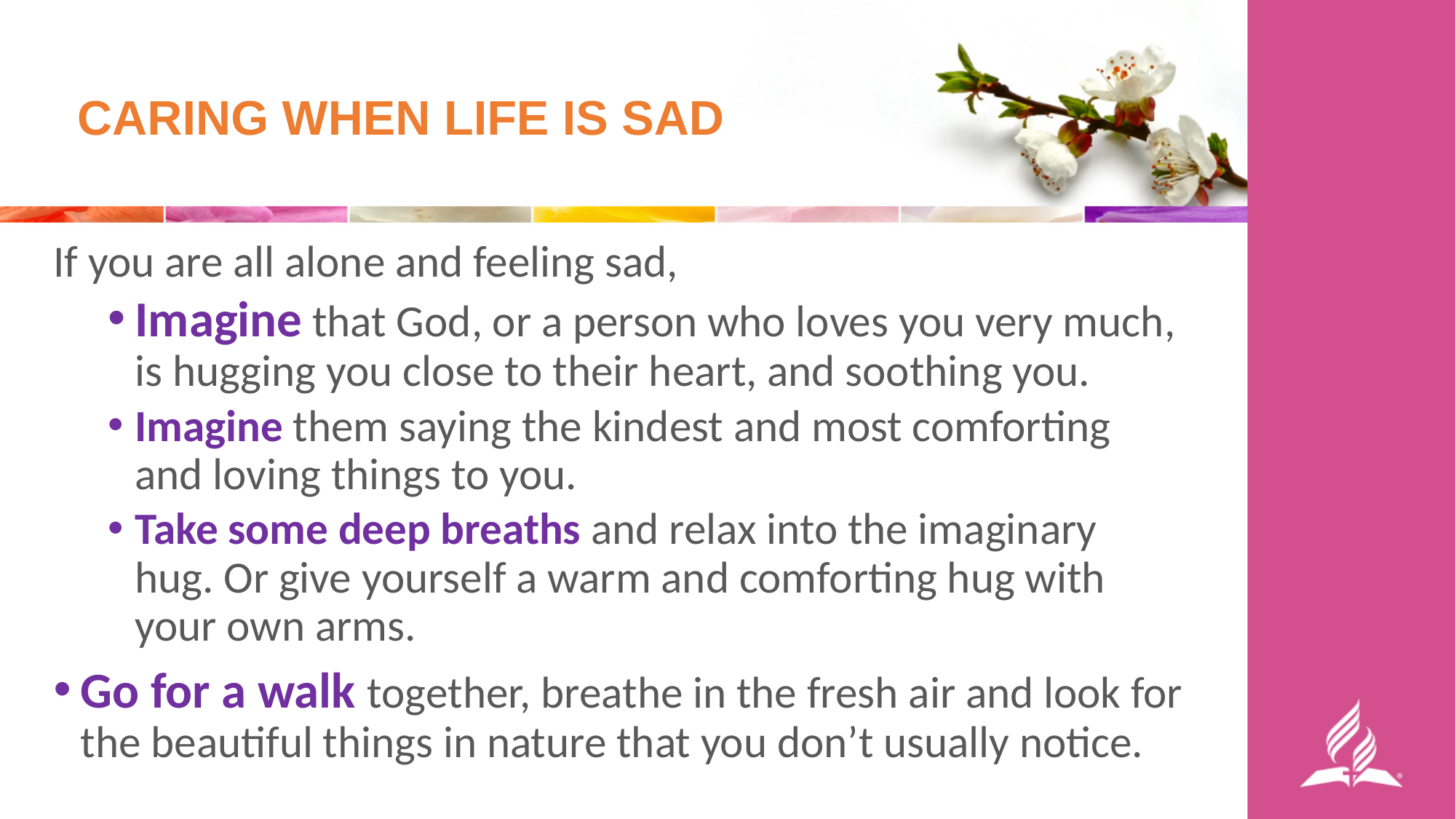

CARING WHEN LIFE IS SAD
If you are all alone and feeling sad,
Imagine that God, or a person who loves you very much, is hugging you close to their heart, and soothing you.
Imagine them saying the kindest and most comforting and loving things to you.
Take some deep breaths and relax into the imaginary hug. Or give yourself a warm and comforting hug with your own arms.
Go for a walk together, breathe in the fresh air and look for the beautiful things in nature that you don’t usually notice.